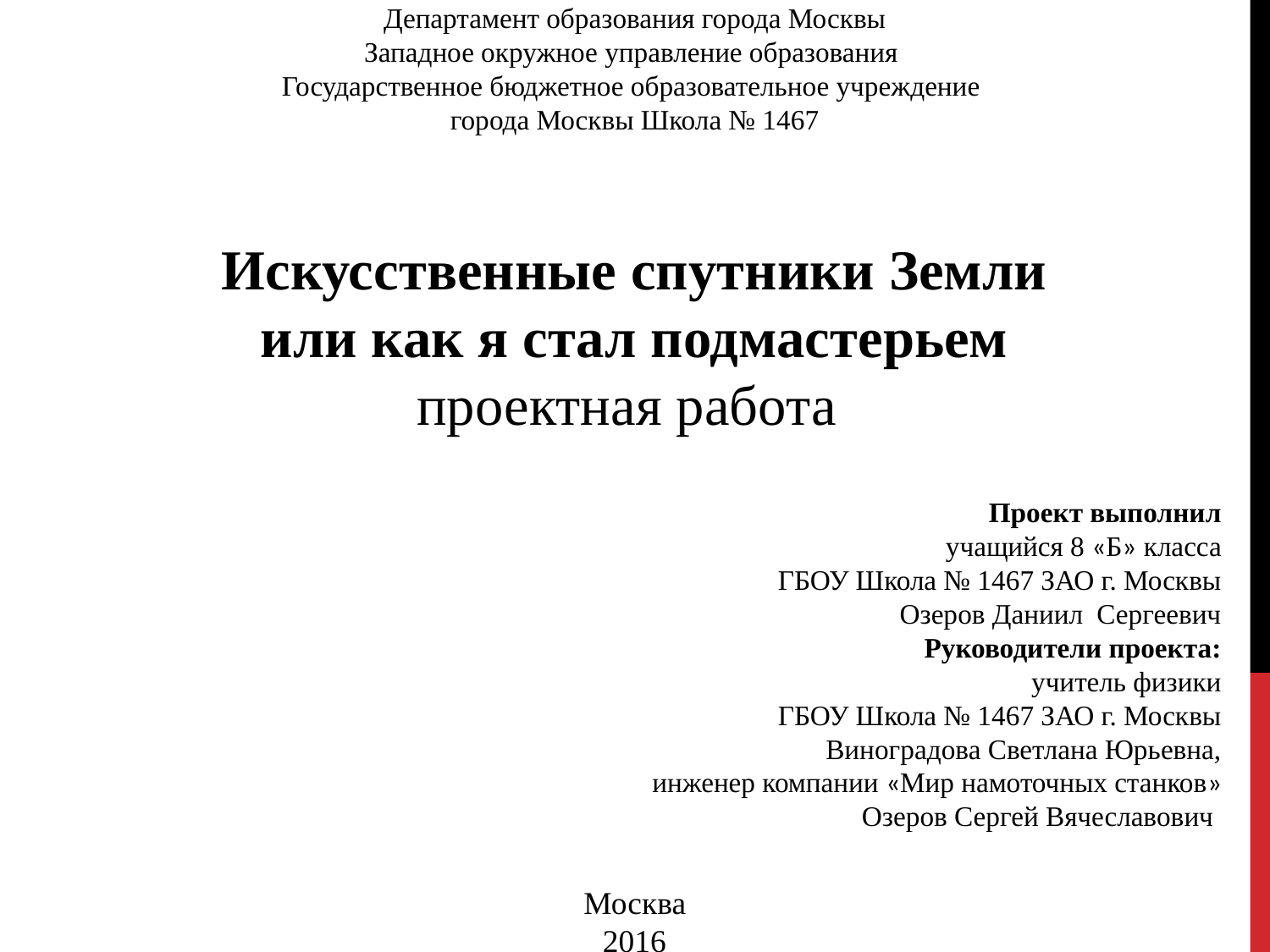

Департамент образования города Москвы
Западное окружное управление образования
Государственное бюджетное образовательное учреждение
города Москвы Школа № 1467
Искусственные спутники Земли
или как я стал подмастерьем
проектная работа
Проект выполнил
учащийся 8 «Б» класса
ГБОУ Школа № 1467 ЗАО г. Москвы
Озеров Даниил  Сергеевич
Руководители проекта:
учитель физики
ГБОУ Школа № 1467 ЗАО г. Москвы
Виноградова Светлана Юрьевна,
инженер компании «Мир намоточных станков»
Озеров Сергей Вячеславович
Москва
 2016